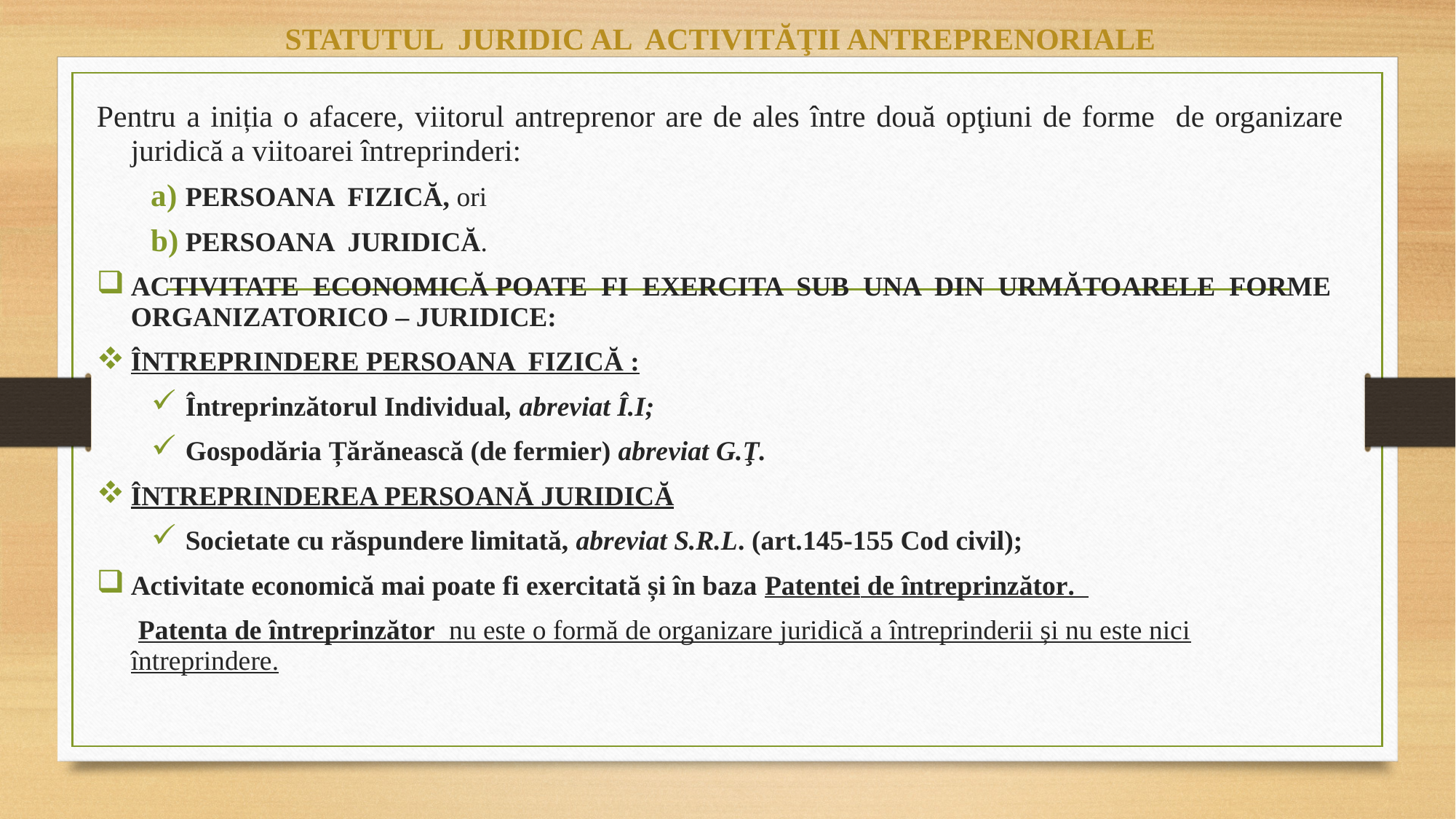

STATUTUL  JURIDIC AL  ACTIVITĂŢII ANTREPRENORIALE

Pentru a iniția o afacere, viitorul antreprenor are de ales între două opţiuni de forme  de organizare juridică a viitoarei întreprinderi:
PERSOANA  FIZICĂ, ori
PERSOANA  JURIDICĂ.
ACTIVITATE  ECONOMICĂ POATE  FI  EXERCITA  SUB  UNA  DIN  URMĂTOARELE  FORME ORGANIZATORICO – JURIDICE:
ÎNTREPRINDERE PERSOANA  FIZICĂ :
Întreprinzătorul Individual, abreviat Î.I;
Gospodăria Țărănească (de fermier) abreviat G.Ţ.
ÎNTREPRINDEREA PERSOANĂ JURIDICĂ
Societate cu răspundere limitată, abreviat S.R.L. (art.145-155 Cod civil);
Activitate economică mai poate fi exercitată și în baza Patentei de întreprinzător.
      Patenta de întreprinzător  nu este o formă de organizare juridică a întreprinderii și nu este nici întreprindere.